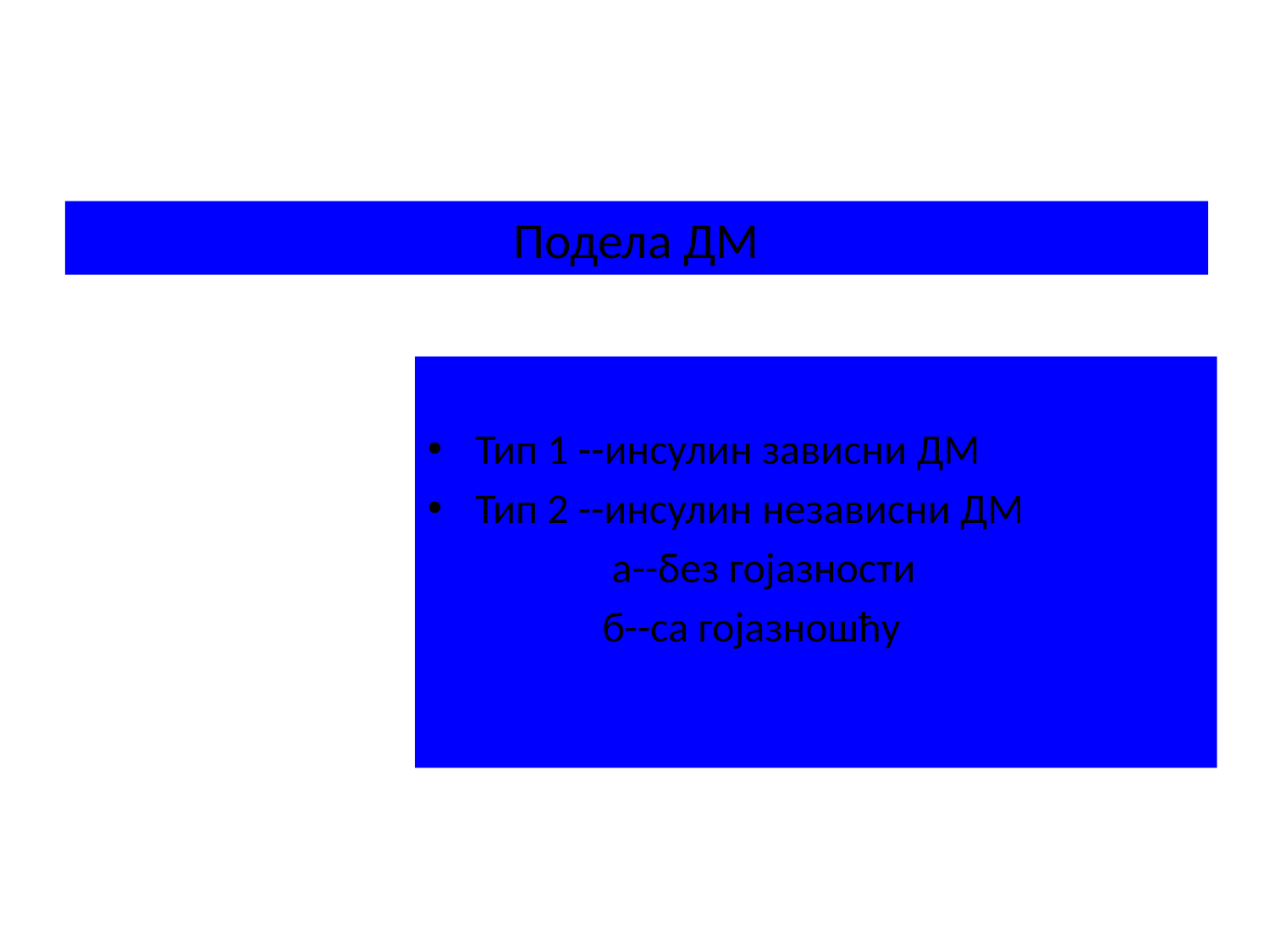

# Подела ДМ

Тип 1 --инсулин зависни ДМ
Тип 2 --инсулин независни ДМ
       	 а--без гојазности
      	б--са гојазношћу